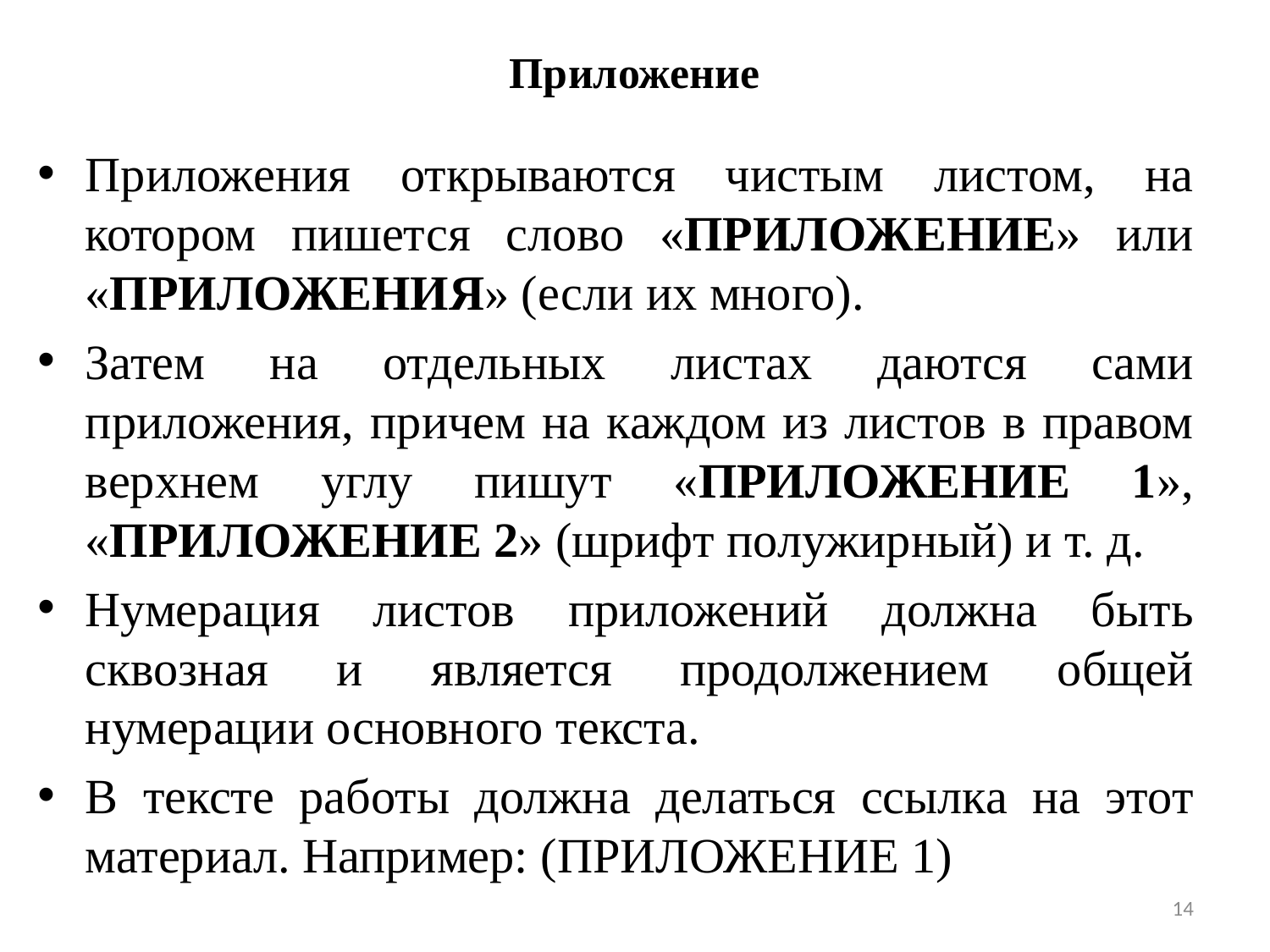

# Приложение
Приложения открываются чистым листом, на котором пишется слово «ПРИЛОЖЕНИЕ» или «ПРИЛОЖЕНИЯ» (если их много).
Затем на отдельных листах даются сами приложения, причем на каждом из листов в правом верхнем углу пишут «ПРИЛОЖЕНИЕ 1», «ПРИЛОЖЕНИЕ 2» (шрифт полужирный) и т. д.
Нумерация листов приложений должна быть сквозная и является продолжением общей нумерации основного текста.
В тексте работы должна делаться ссылка на этот материал. Например: (ПРИЛОЖЕНИЕ 1)
14